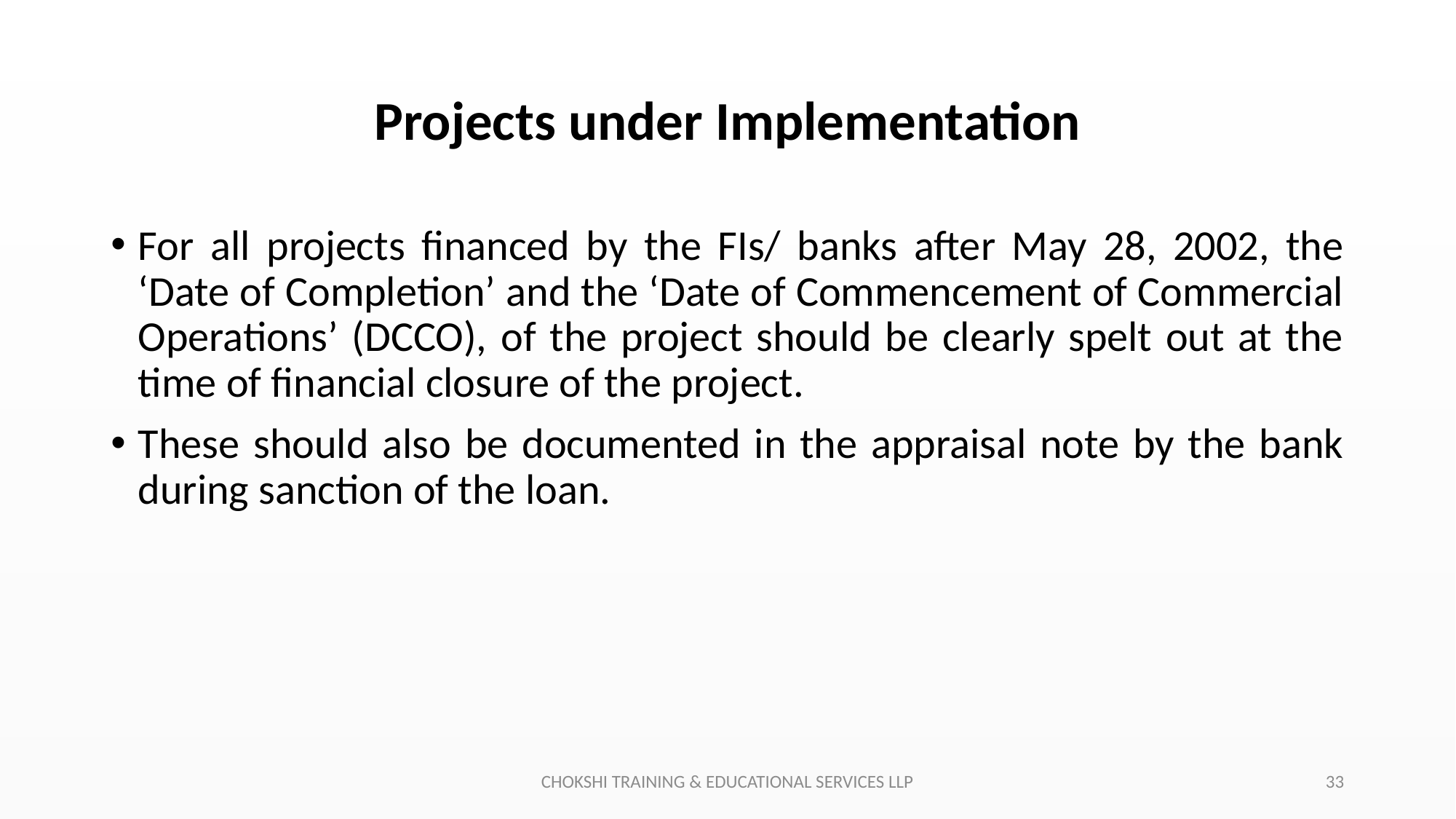

# Projects under Implementation
For all projects financed by the FIs/ banks after May 28, 2002, the ‘Date of Completion’ and the ‘Date of Commencement of Commercial Operations’ (DCCO), of the project should be clearly spelt out at the time of financial closure of the project.
These should also be documented in the appraisal note by the bank during sanction of the loan.
CHOKSHI TRAINING & EDUCATIONAL SERVICES LLP
33